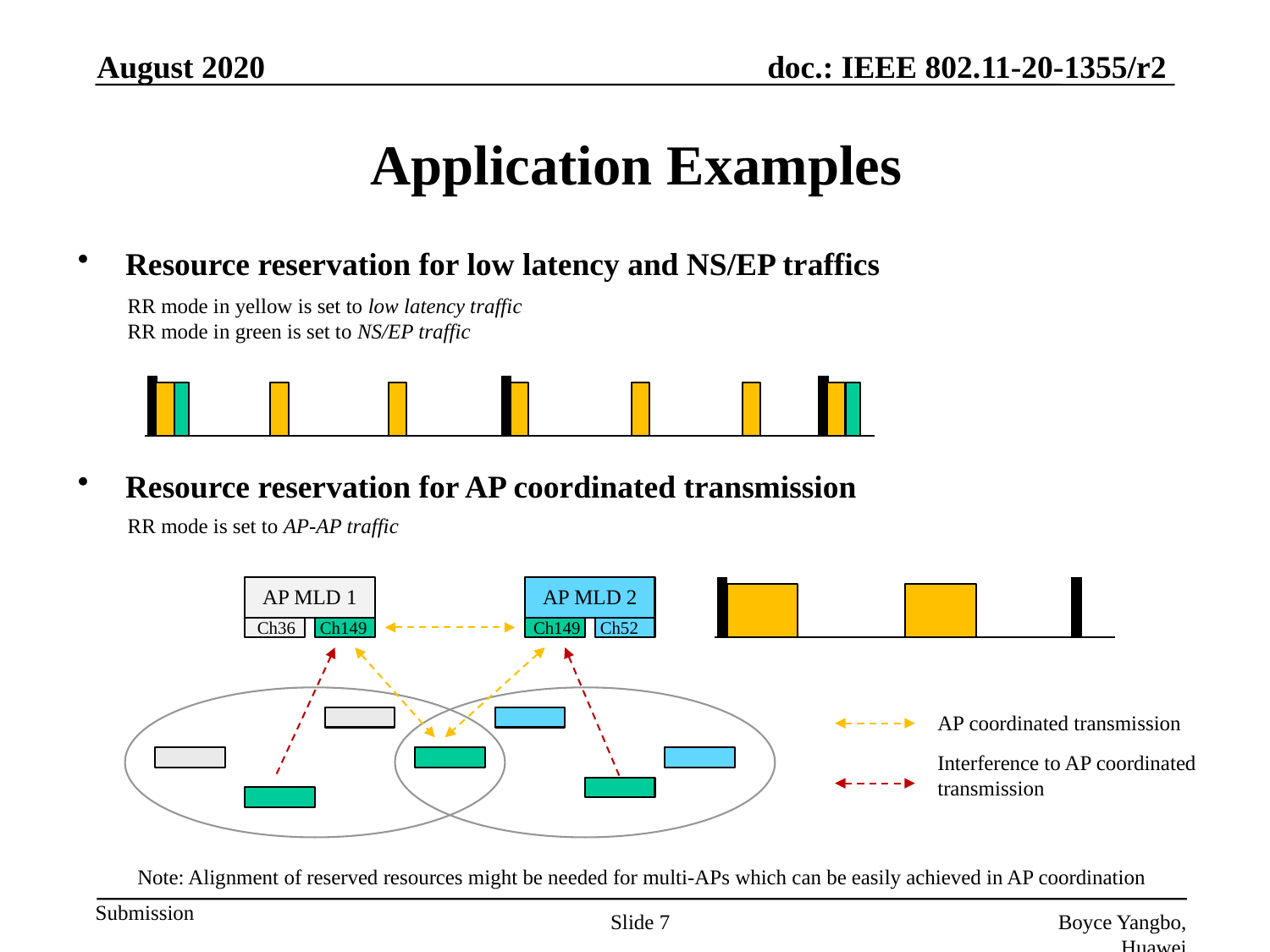

August 2020
Application Examples
Resource reservation for low latency and NS/EP traffics

Resource reservation for AP coordinated transmission
RR mode in yellow is set to low latency traffic
RR mode in green is set to NS/EP traffic

RR mode is set to AP-AP traffic
AP MLD 1

AP MLD 2

Ch36
Ch149
Ch149
Ch52

AP coordinated transmission

Interference to AP coordinated transmission

Note: Alignment of reserved resources might be needed for multi-APs which can be easily achieved in AP coordination
Slide 7
Boyce Yangbo, Huawei